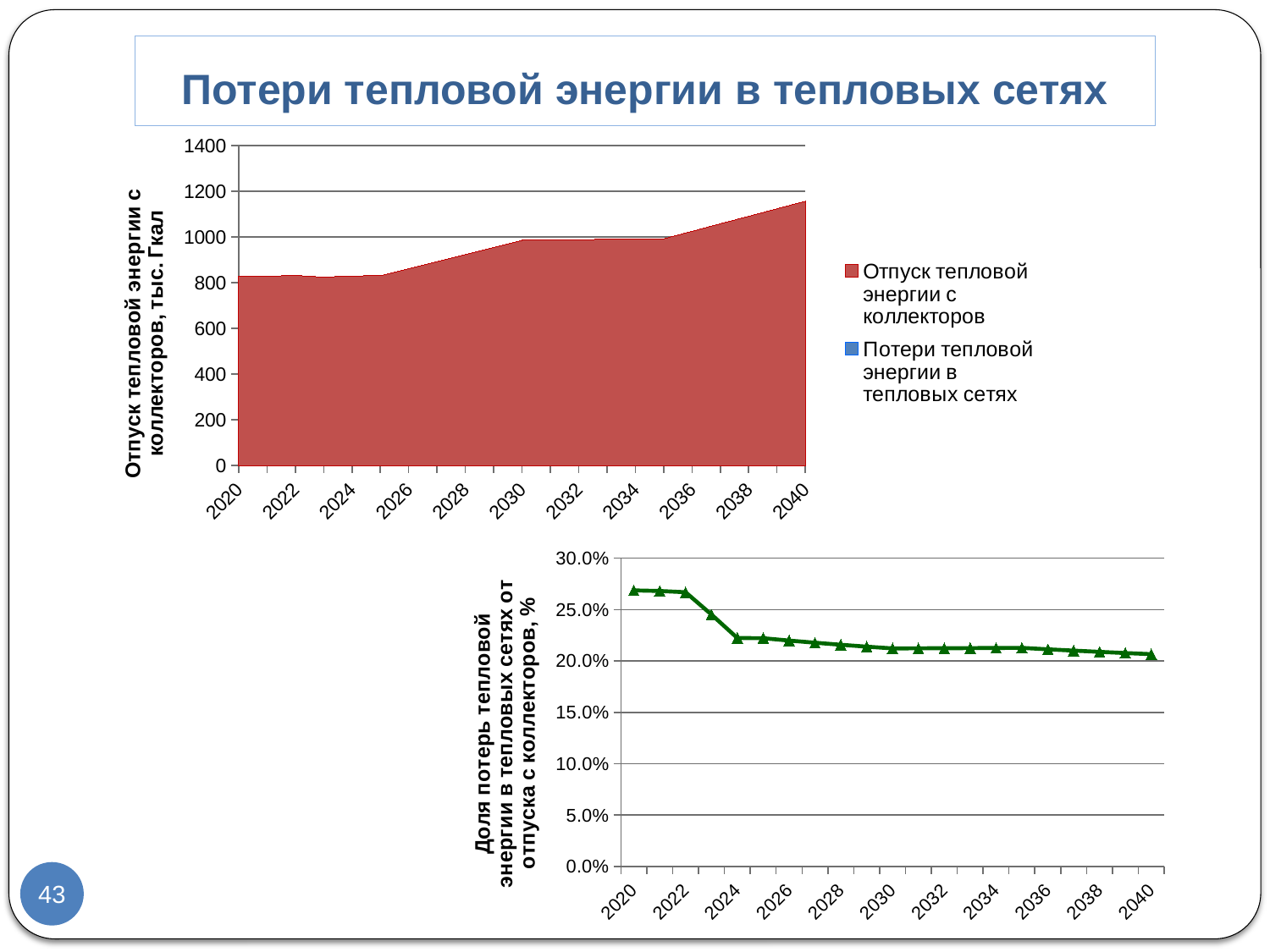

# Потери тепловой энергии в тепловых сетях

### Chart

| Category | Отпуск тепловой энергии с коллекторов | Потери тепловой энергии в тепловых сетях |
|---|---|---|
| 2020 | 827.1020114 | 222.23200000000003 |
| 2021 | 827.7136103854062 | 221.904492 |
| 2022 | 831.6729199607349 | 221.95946169273742 |
| 2023 | 823.7405799416276 | 201.9315925770799 |
| 2024 | 829.3355530659804 | 184.38418210611087 |
| 2025 | 829.8636781595189 | 184.3362743550162 |
| 2026 | 860.9673199644471 | 189.29052943592154 |
| 2027 | 892.0709617693753 | 194.24478451682688 |
| 2028 | 923.1746035743034 | 199.1990395977322 |
| 2029 | 954.2782453792316 | 204.15329467863754 |
| 2030 | 985.3818871841598 | 209.10754975954288 |
| 2031 | 986.7231851825112 | 209.5000020084482 |
| 2032 | 988.0644831808626 | 209.89245425735353 |
| 2033 | 989.4057811792139 | 210.2849065062589 |
| 2034 | 990.7470791775653 | 210.67735875516422 |
| 2035 | 992.0883771759167 | 211.06981100406955 |
| 2036 | 1024.9813137372653 | 216.6514706872961 |
| 2037 | 1057.874250298614 | 222.23313037052264 |
| 2038 | 1090.7671868599627 | 227.81479005374922 |
| 2039 | 1123.6601234213115 | 233.39644973697577 |
| 2040 | 1156.5530599826602 | 238.97810942020232 |

### Chart

| Category | Потери тепловой энергии в тепловых сетях, % |
|---|---|
| 2020 | 0.26868753423031516 |
| 2021 | 0.2680933226368903 |
| 2022 | 0.2668831175881218 |
| 2023 | 0.2451397897519985 |
| 2024 | 0.22232759879214004 |
| 2025 | 0.22212837988504242 |
| 2026 | 0.21985797259266254 |
| 2027 | 0.21774588888259816 |
| 2028 | 0.21577612601828824 |
| 2029 | 0.2139347676290228 |
| 2030 | 0.21220965442859047 |
| 2031 | 0.212318921004879 |
| 2032 | 0.21242789092231065 |
| 2033 | 0.2125365653873912 |
| 2034 | 0.2126449456000928 |
| 2035 | 0.21275303275389823 |
| 2036 | 0.2113711418770612 |
| 2037 | 0.21007518644847556 |
| 2038 | 0.20885739211643248 |
| 2039 | 0.2077108948445479 |
| 2040 | 0.20662961146269002 |
43